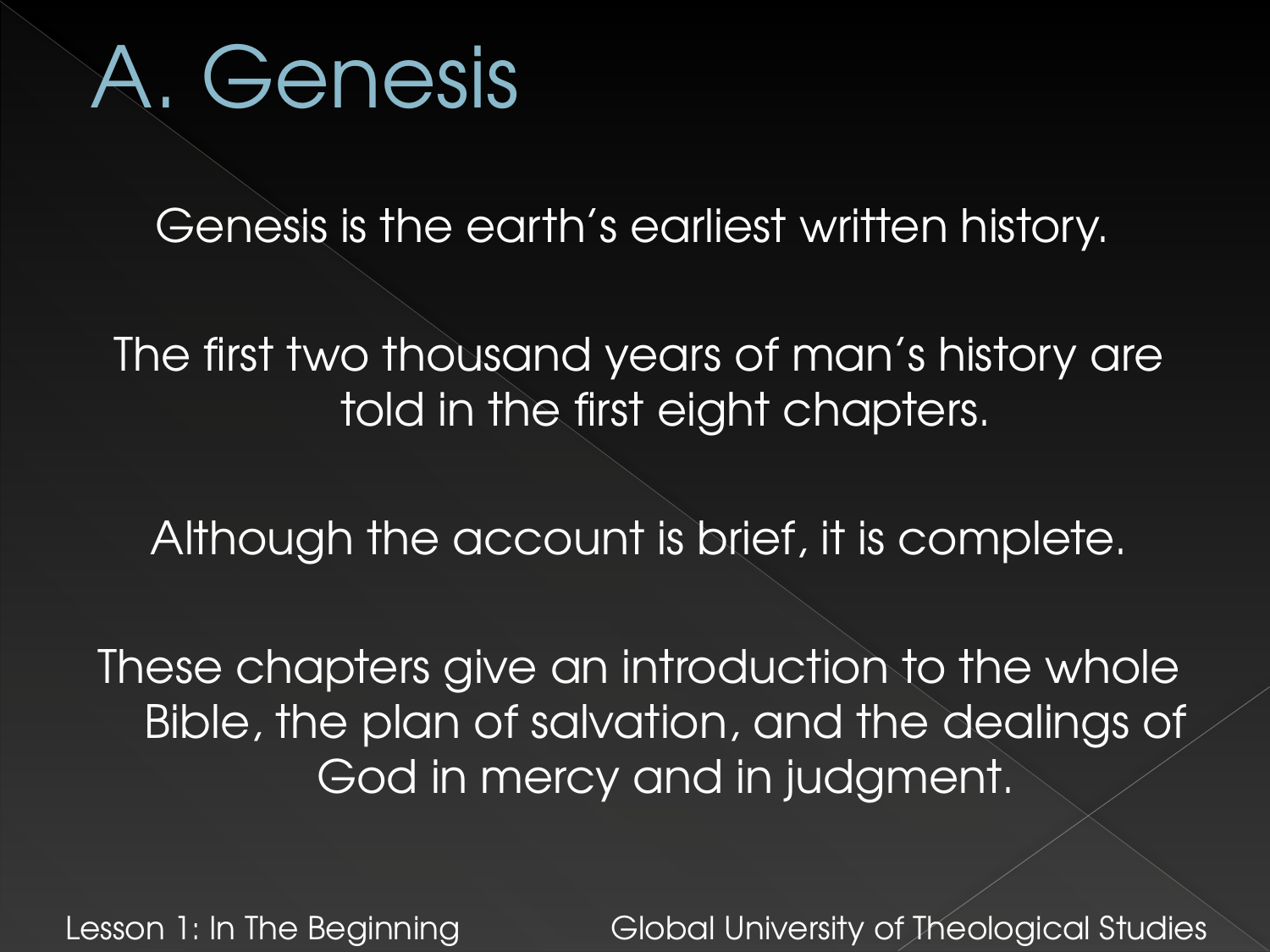

# A. Genesis
Genesis is the earth’s earliest written history.

The first two thousand years of man’s history are told in the first eight chapters.

 Although the account is brief, it is complete.

These chapters give an introduction to the whole Bible, the plan of salvation, and the dealings of God in mercy and in judgment.
Lesson 1: In The Beginning                 Global University of Theological Studies